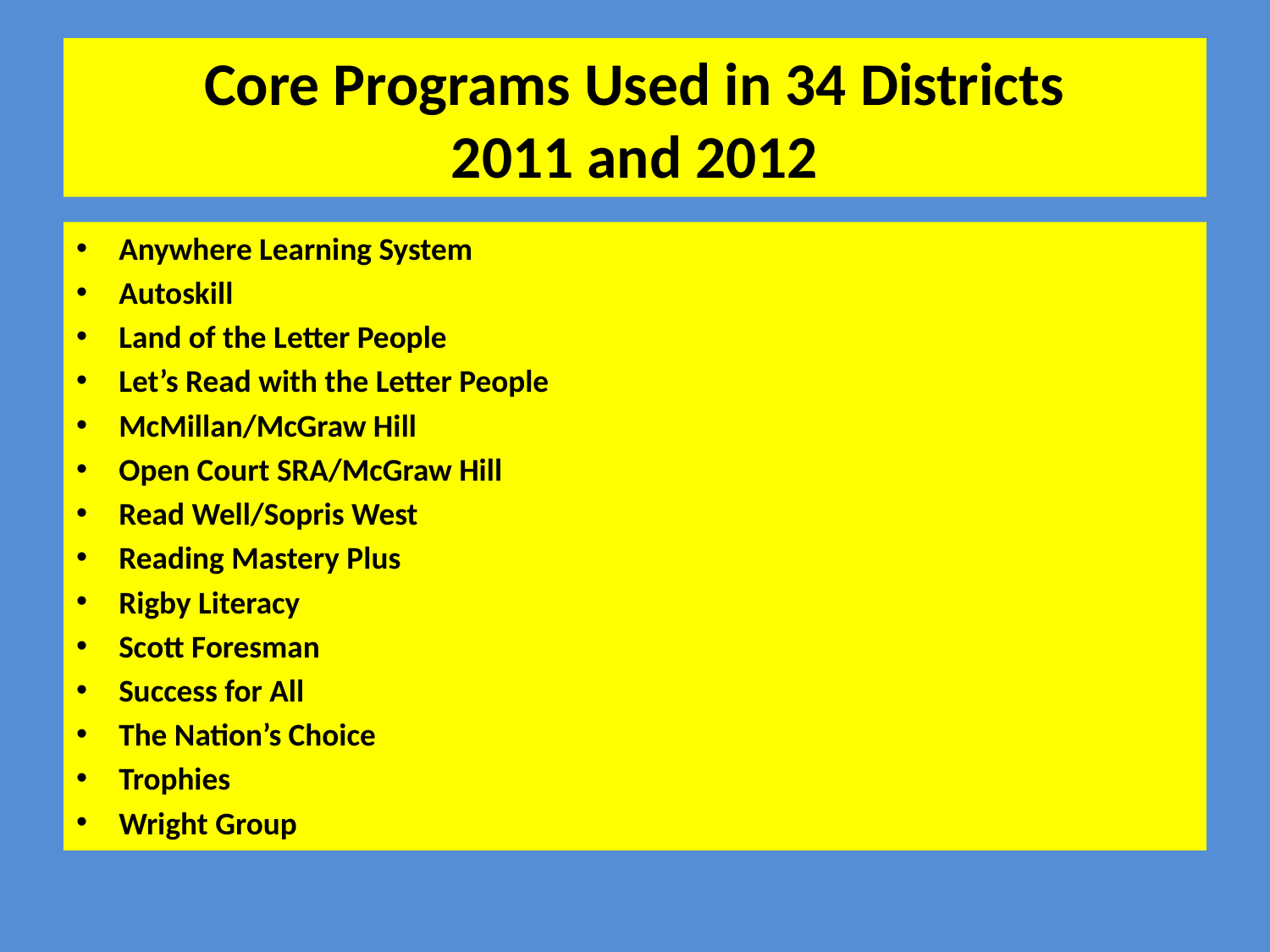

# Core Programs Used in 34 Districts 2011 and 2012
Anywhere Learning System
Autoskill
Land of the Letter People
Let’s Read with the Letter People
McMillan/McGraw Hill
Open Court SRA/McGraw Hill
Read Well/Sopris West
Reading Mastery Plus
Rigby Literacy
Scott Foresman
Success for All
The Nation’s Choice
Trophies
Wright Group